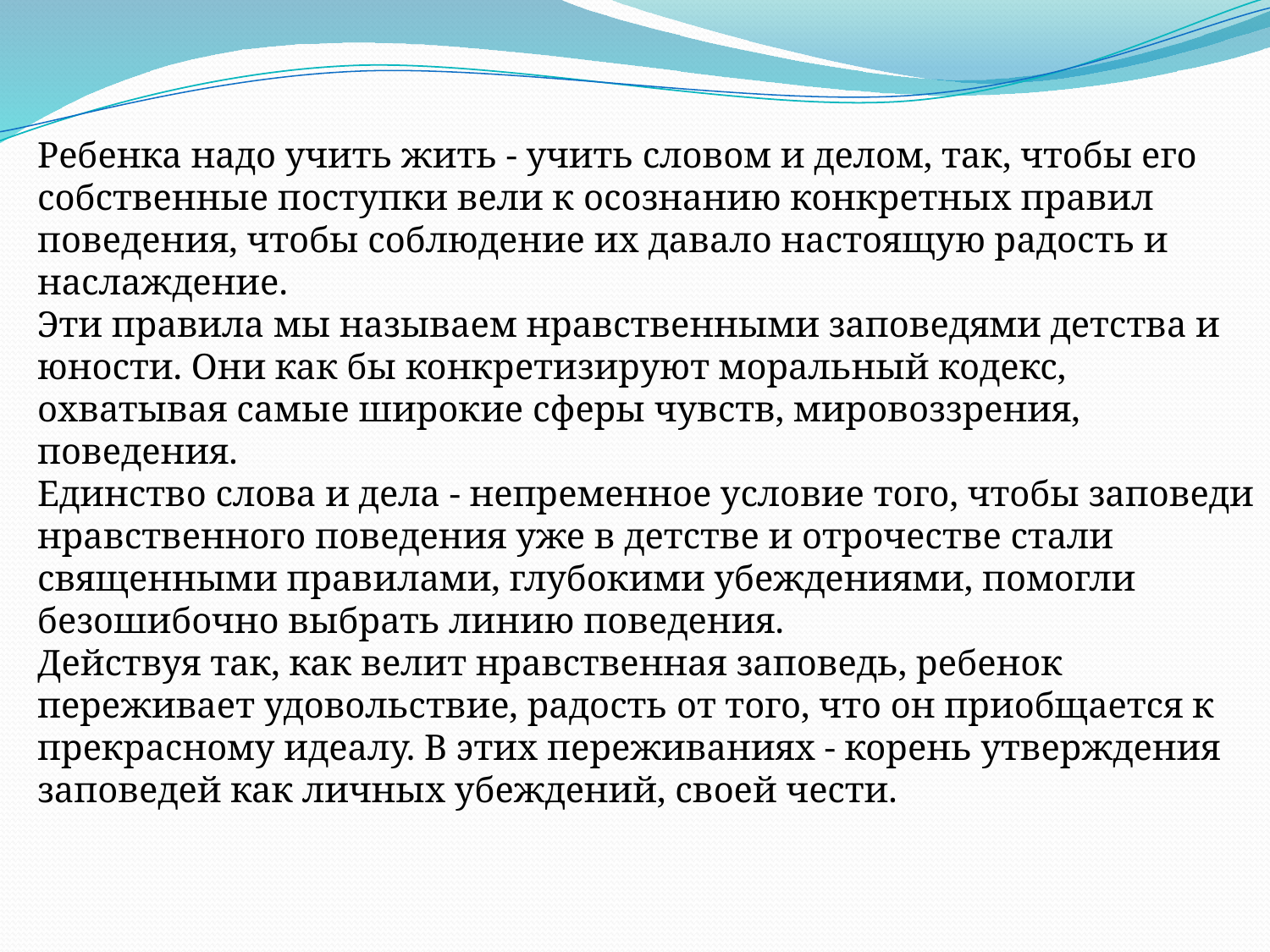

Ребенка надо учить жить - учить словом и делом, так, чтобы его собственные поступки вели к осознанию конкретных правил поведения, чтобы соблюдение их давало настоящую радость и наслаждение.
Эти правила мы называем нравственными заповедями детства и юности. Они как бы конкретизируют моральный кодекс, охватывая самые широкие сферы чувств, мировоззрения, поведения.
Единство слова и дела - непременное условие того, чтобы заповеди нравственного поведения уже в детстве и отрочестве стали священными правилами, глубокими убеждениями, помогли безошибочно выбрать линию поведения.
Действуя так, как велит нравственная заповедь, ребенок переживает удовольствие, радость от того, что он приобщается к прекрасному идеалу. В этих переживаниях - корень утверждения заповедей как личных убеждений, своей чести.